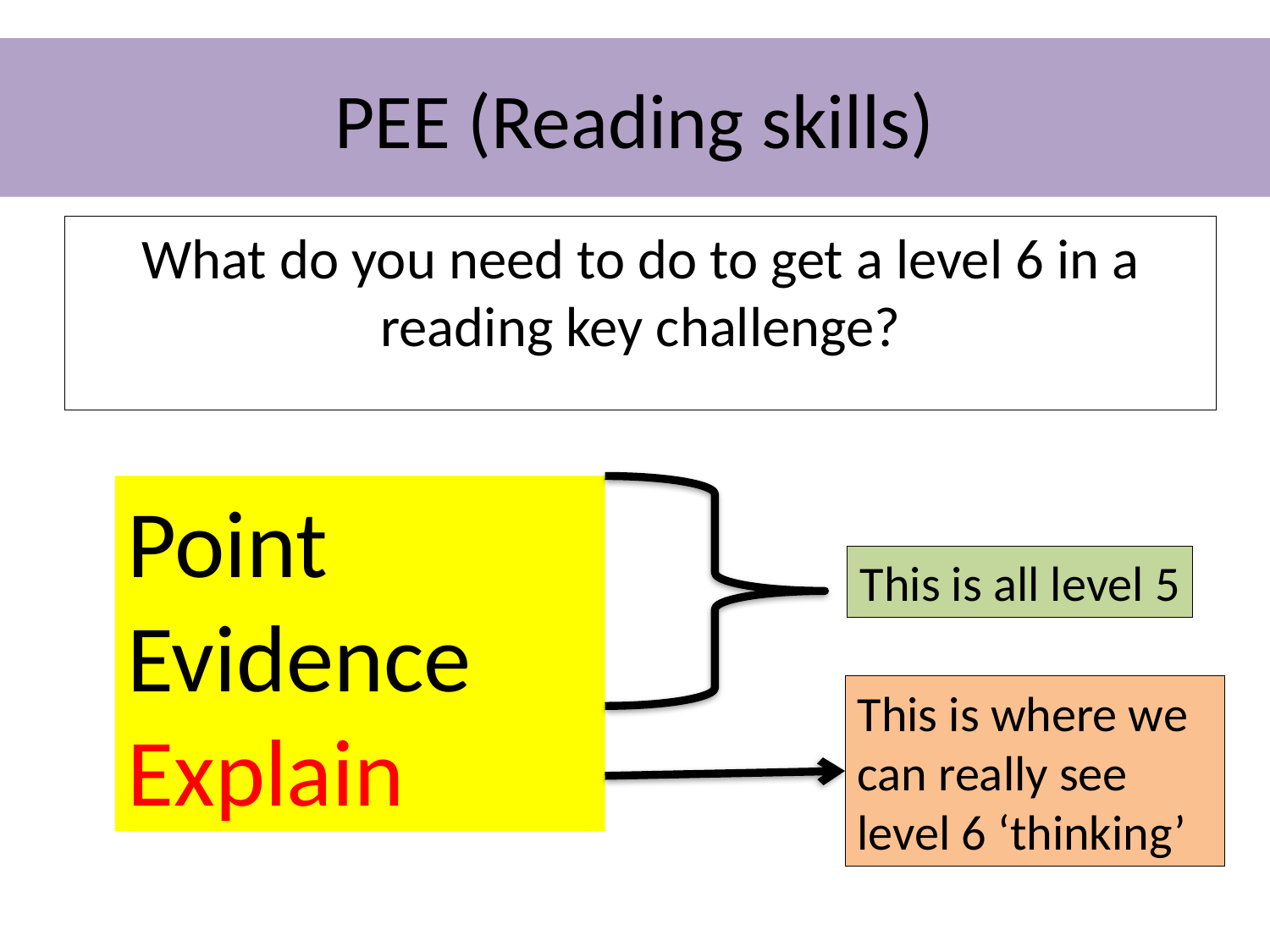

# PEE (Reading skills)
What do you need to do to get a level 6 in a reading key challenge?
Point
Evidence
Explain

This is all level 5
This is where we can really see level 6 ‘thinking’